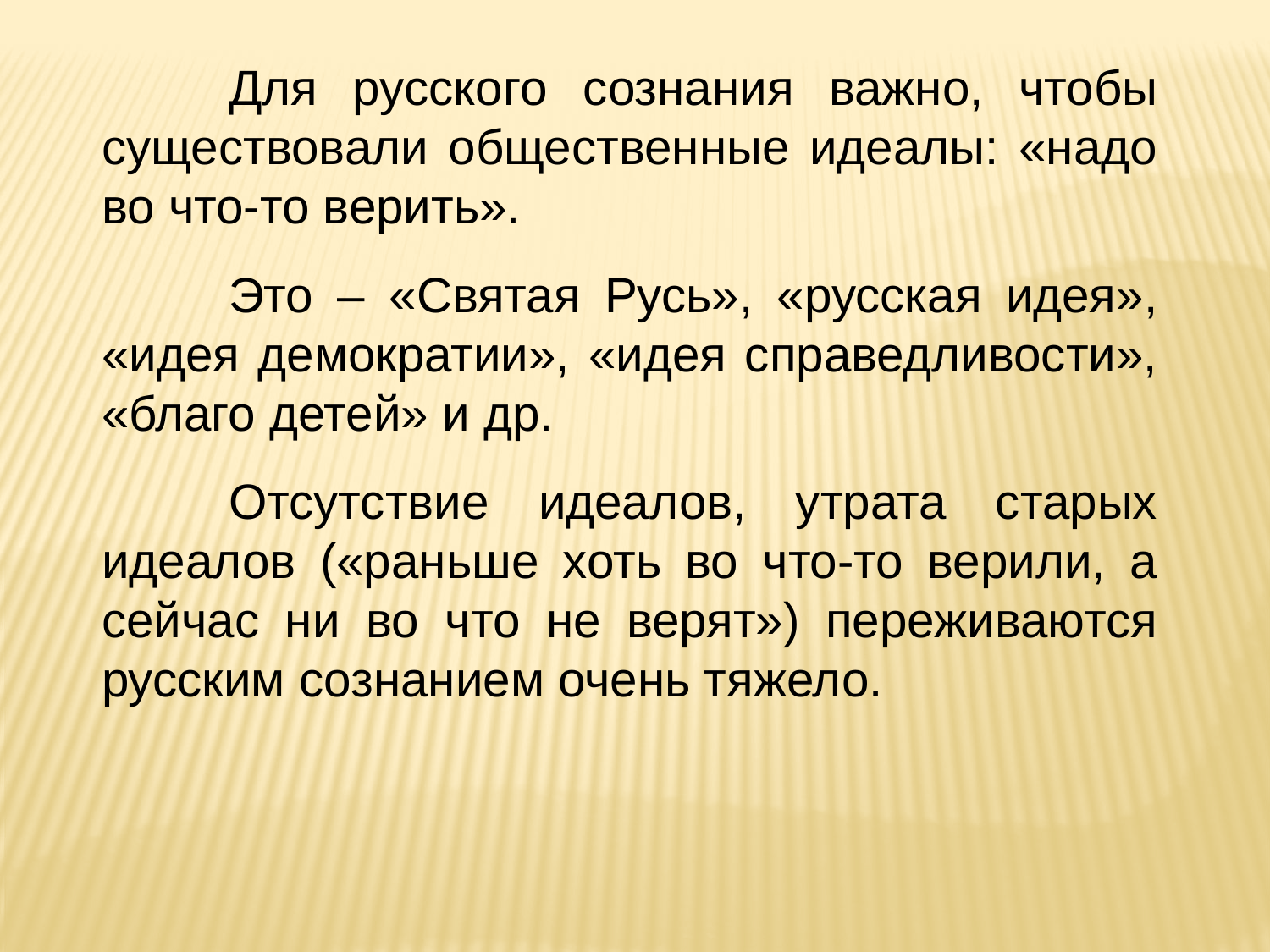

Для русского сознания важно, чтобы существовали общественные идеалы: «надо во что-то верить».

	Это – «Святая Русь», «русская идея», «идея демократии», «идея справедливости», «благо детей» и др.

	Отсутствие идеалов, утрата старых идеалов («раньше хоть во что-то верили, а сейчас ни во что не верят») переживаются русским сознанием очень тяжело.